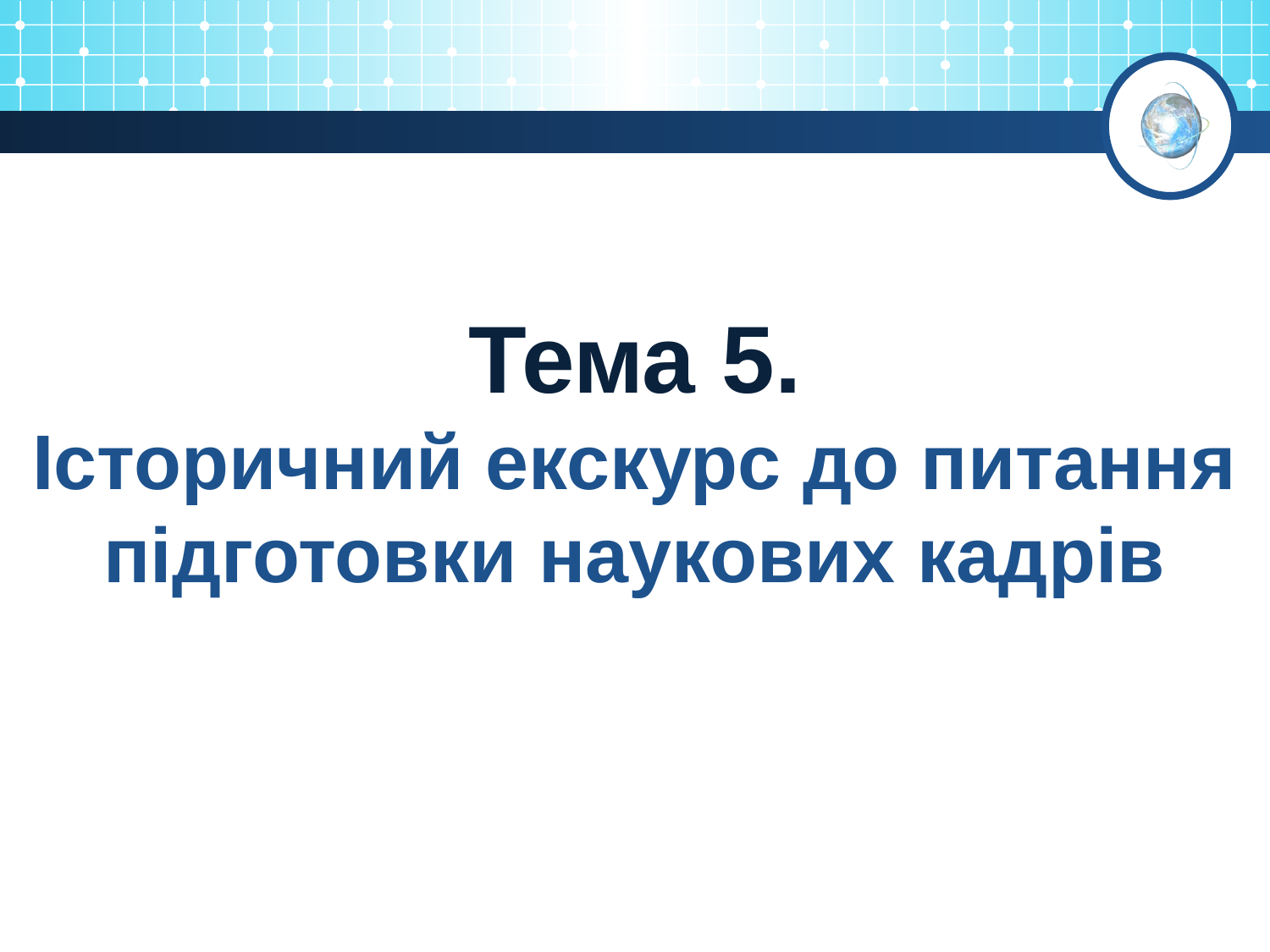

# Тема 5. Історичний екскурс до питання підготовки наукових кадрів